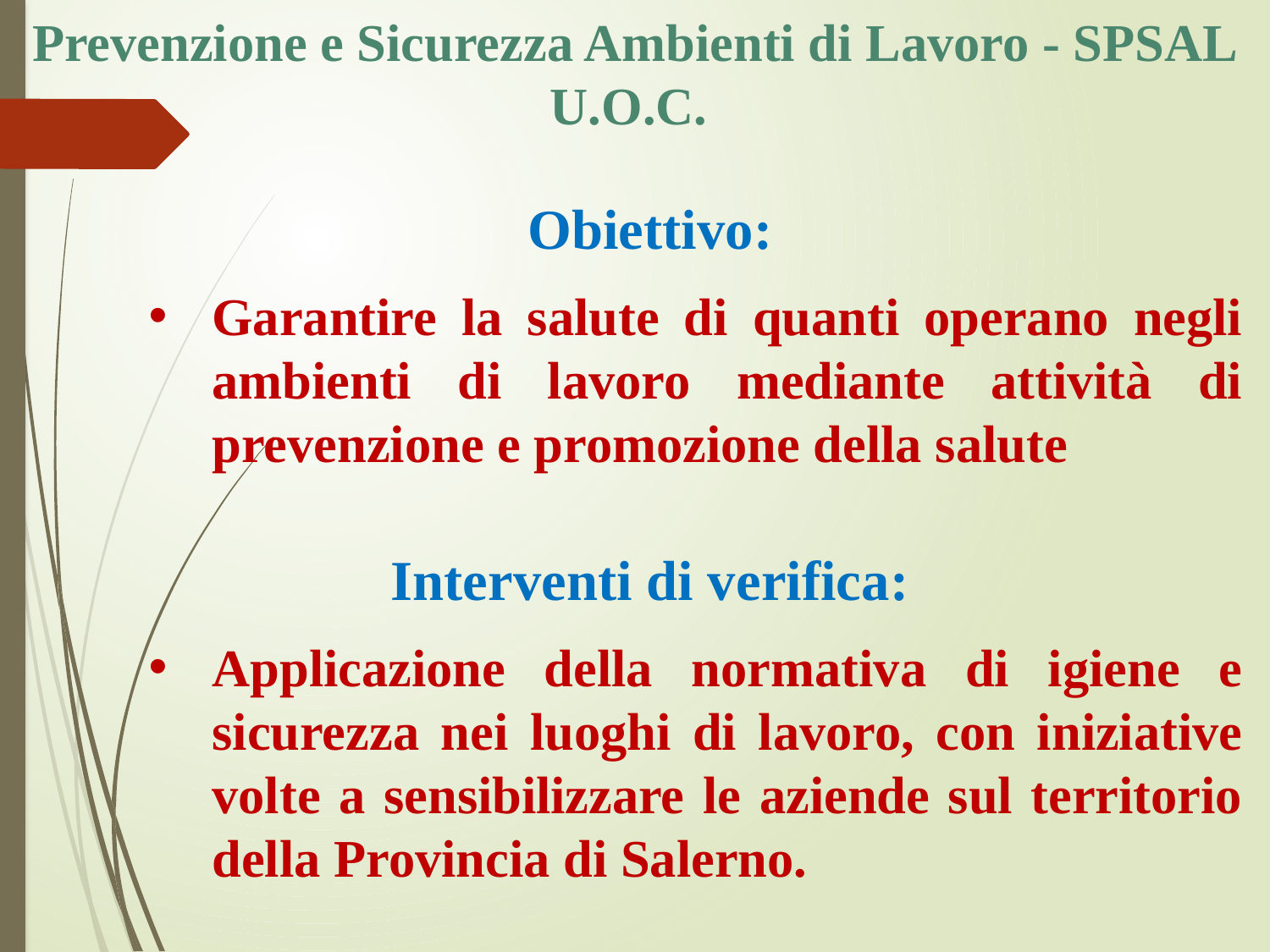

Prevenzione e Sicurezza Ambienti di Lavoro - SPSAL
U.O.C.
Obiettivo:
Garantire la salute di quanti operano negli ambienti di lavoro mediante attività di prevenzione e promozione della salute
Interventi di verifica:
Applicazione della normativa di igiene e sicurezza nei luoghi di lavoro, con iniziative volte a sensibilizzare le aziende sul territorio della Provincia di Salerno.